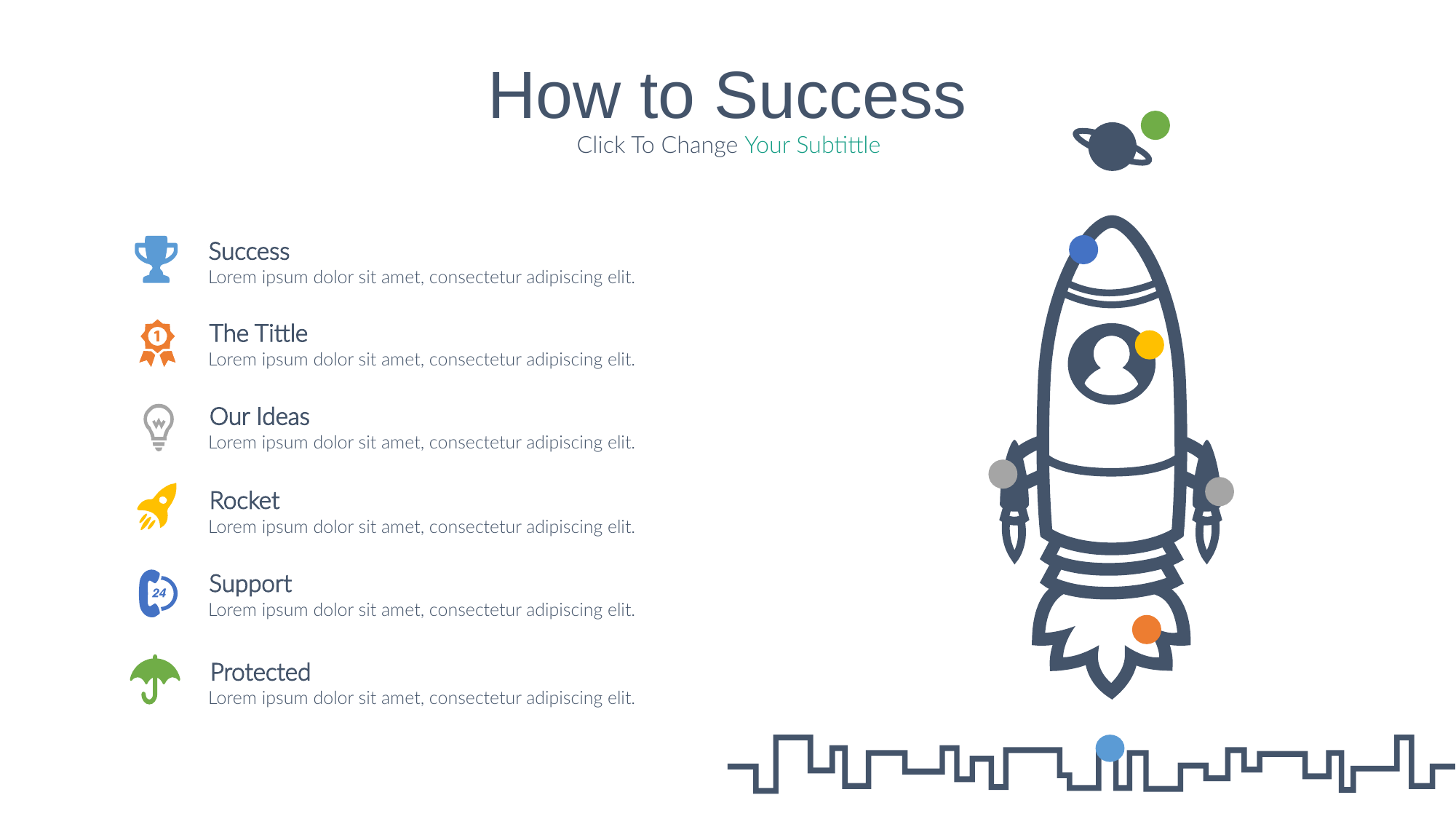

How to Success
Click To Change Your Subtittle

Success

Lorem ipsum dolor sit amet, consectetur adipiscing elit.
The Tittle

Lorem ipsum dolor sit amet, consectetur adipiscing elit.
Our Ideas

Lorem ipsum dolor sit amet, consectetur adipiscing elit.

Rocket

Lorem ipsum dolor sit amet, consectetur adipiscing elit.
Support

Lorem ipsum dolor sit amet, consectetur adipiscing elit.

Protected

Lorem ipsum dolor sit amet, consectetur adipiscing elit.